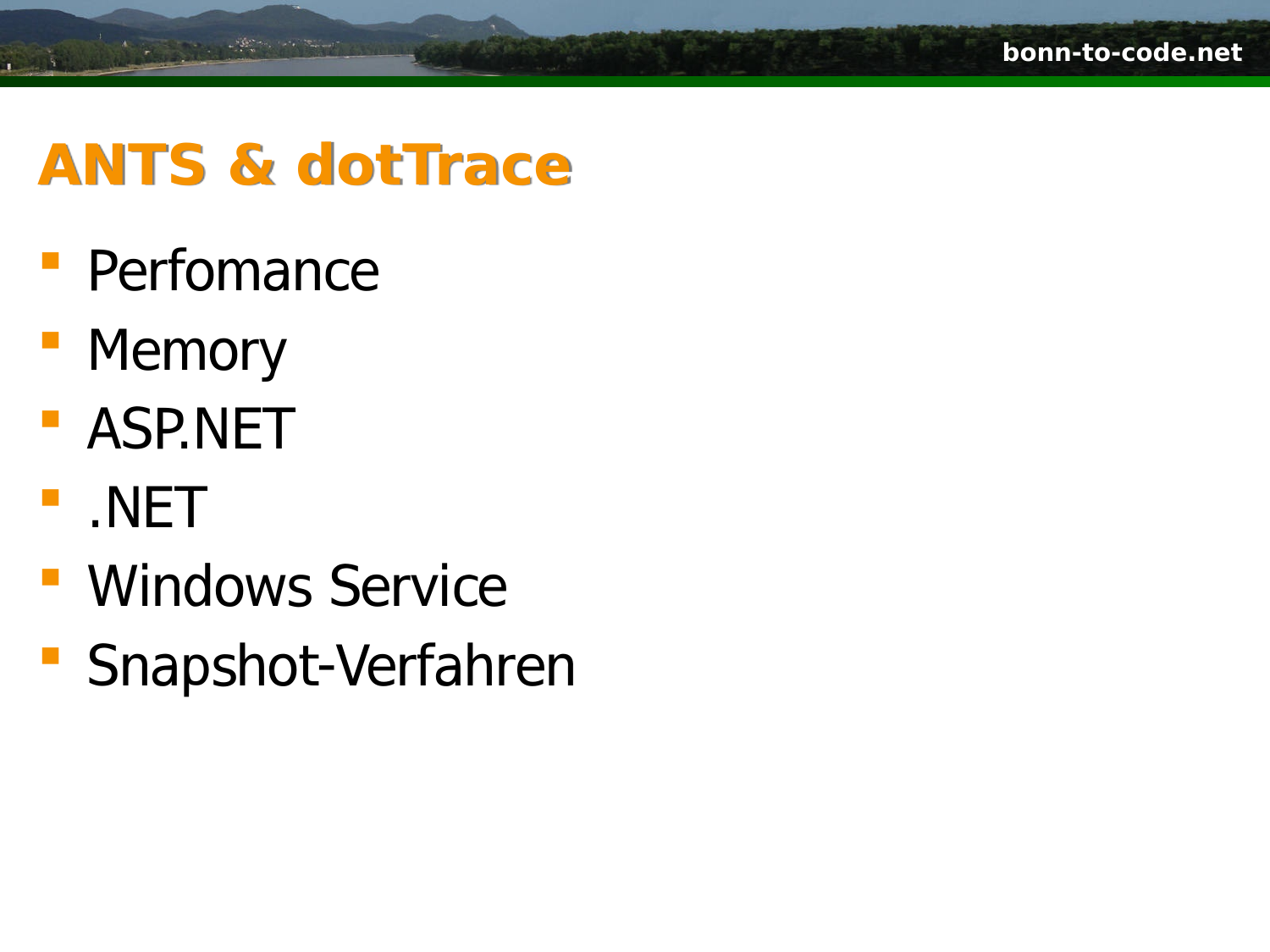

# ANTS & dotTrace
Perfomance
Memory
ASP.NET
.NET
Windows Service
Snapshot-Verfahren